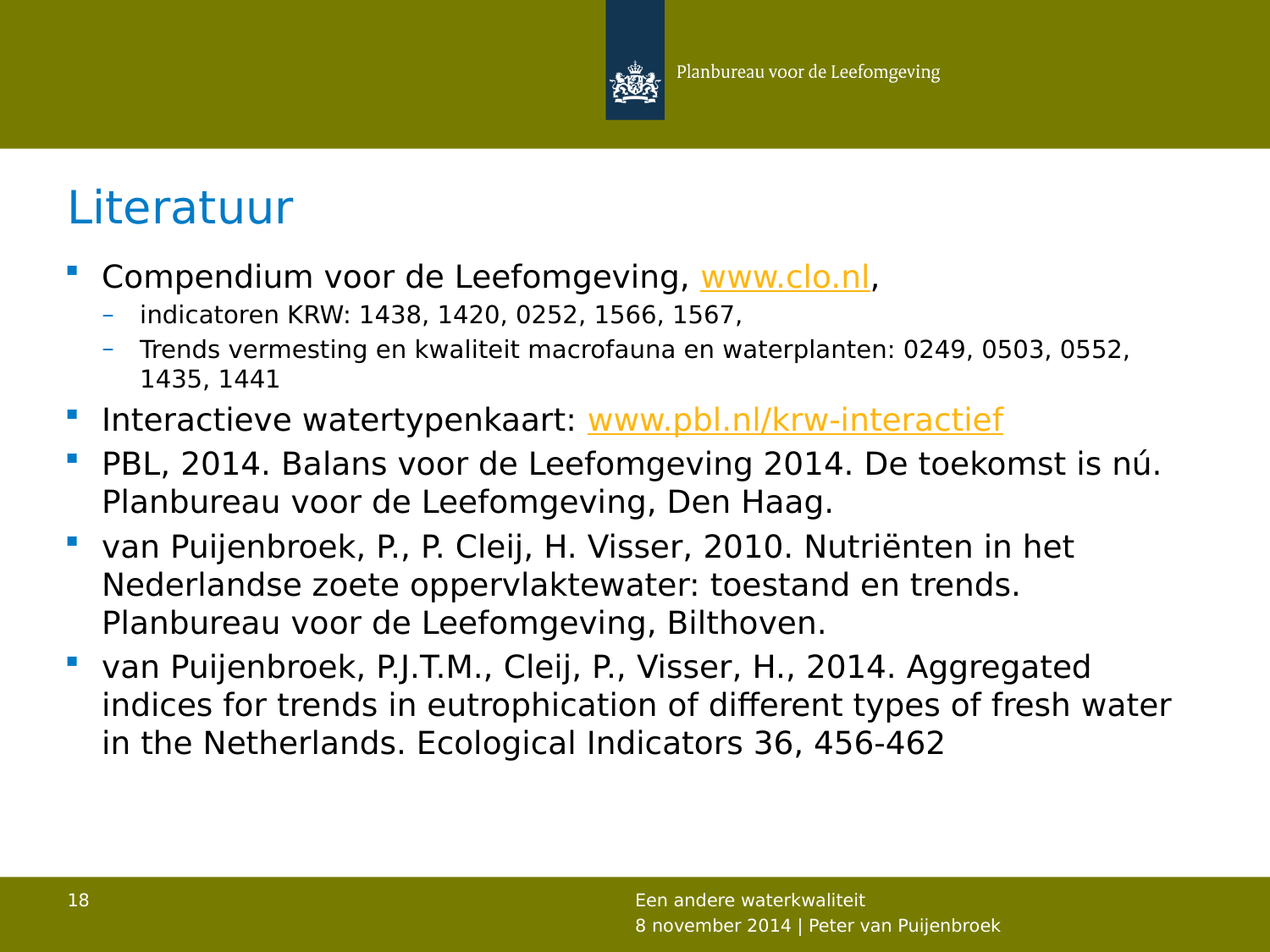

# Literatuur
Compendium voor de Leefomgeving, www.clo.nl,
indicatoren KRW: 1438, 1420, 0252, 1566, 1567,
Trends vermesting en kwaliteit macrofauna en waterplanten: 0249, 0503, 0552, 1435, 1441
Interactieve watertypenkaart: www.pbl.nl/krw-interactief
PBL, 2014. Balans voor de Leefomgeving 2014. De toekomst is nú. Planbureau voor de Leefomgeving, Den Haag.
van Puijenbroek, P., P. Cleij, H. Visser, 2010. Nutriënten in het Nederlandse zoete oppervlaktewater: toestand en trends. Planbureau voor de Leefomgeving, Bilthoven.
van Puijenbroek, P.J.T.M., Cleij, P., Visser, H., 2014. Aggregated indices for trends in eutrophication of different types of fresh water in the Netherlands. Ecological Indicators 36, 456-462

Een andere waterkwaliteit
18
8 november 2014 | Peter van Puijenbroek